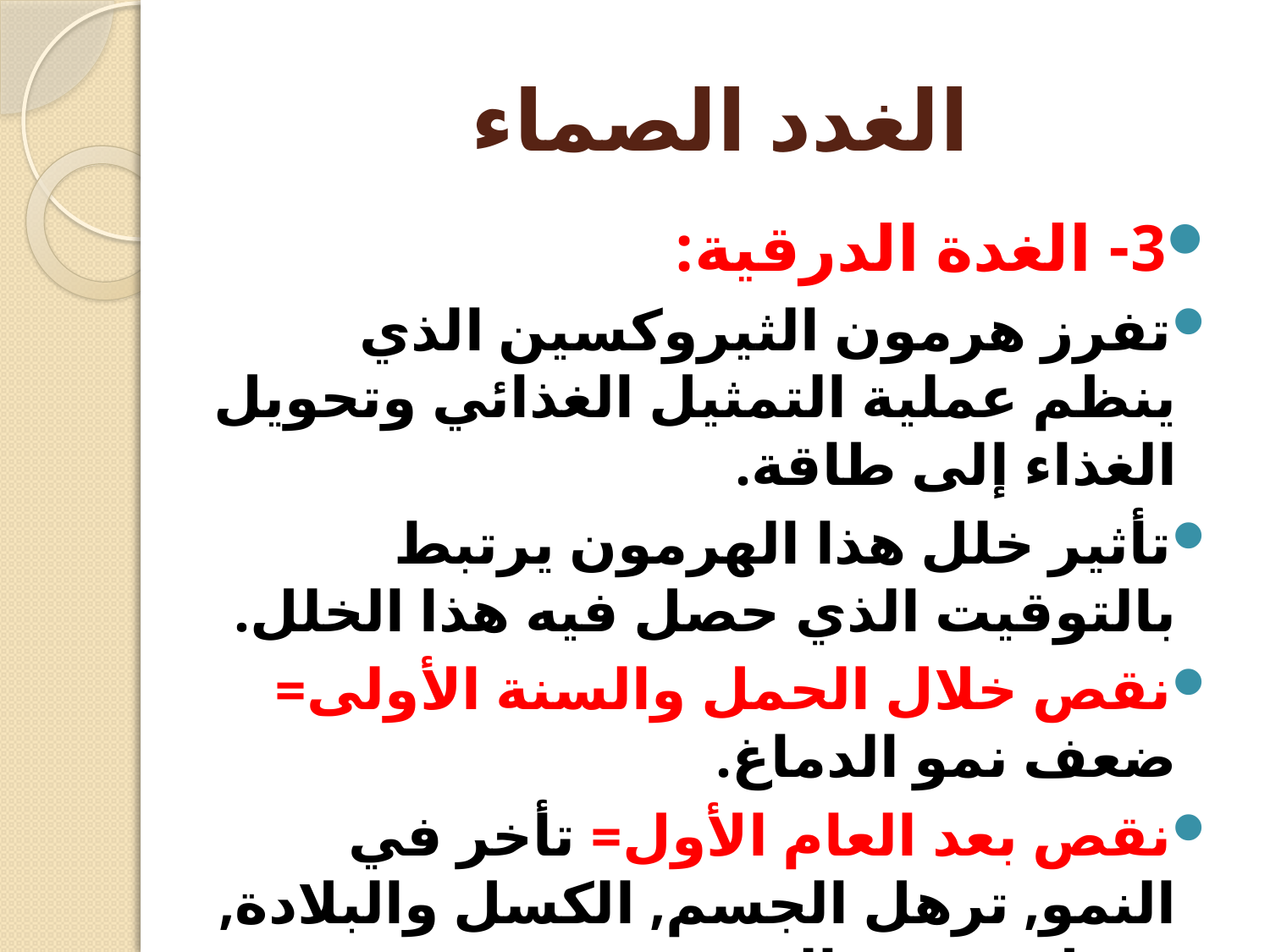

# الغدد الصماء
3- الغدة الدرقية:
تفرز هرمون الثيروكسين الذي ينظم عملية التمثيل الغذائي وتحويل الغذاء إلى طاقة.
تأثير خلل هذا الهرمون يرتبط بالتوقيت الذي حصل فيه هذا الخلل.
نقص خلال الحمل والسنة الأولى= ضعف نمو الدماغ.
نقص بعد العام الأول= تأخر في النمو, ترهل الجسم, الكسل والبلادة, ترهل جفون العين.